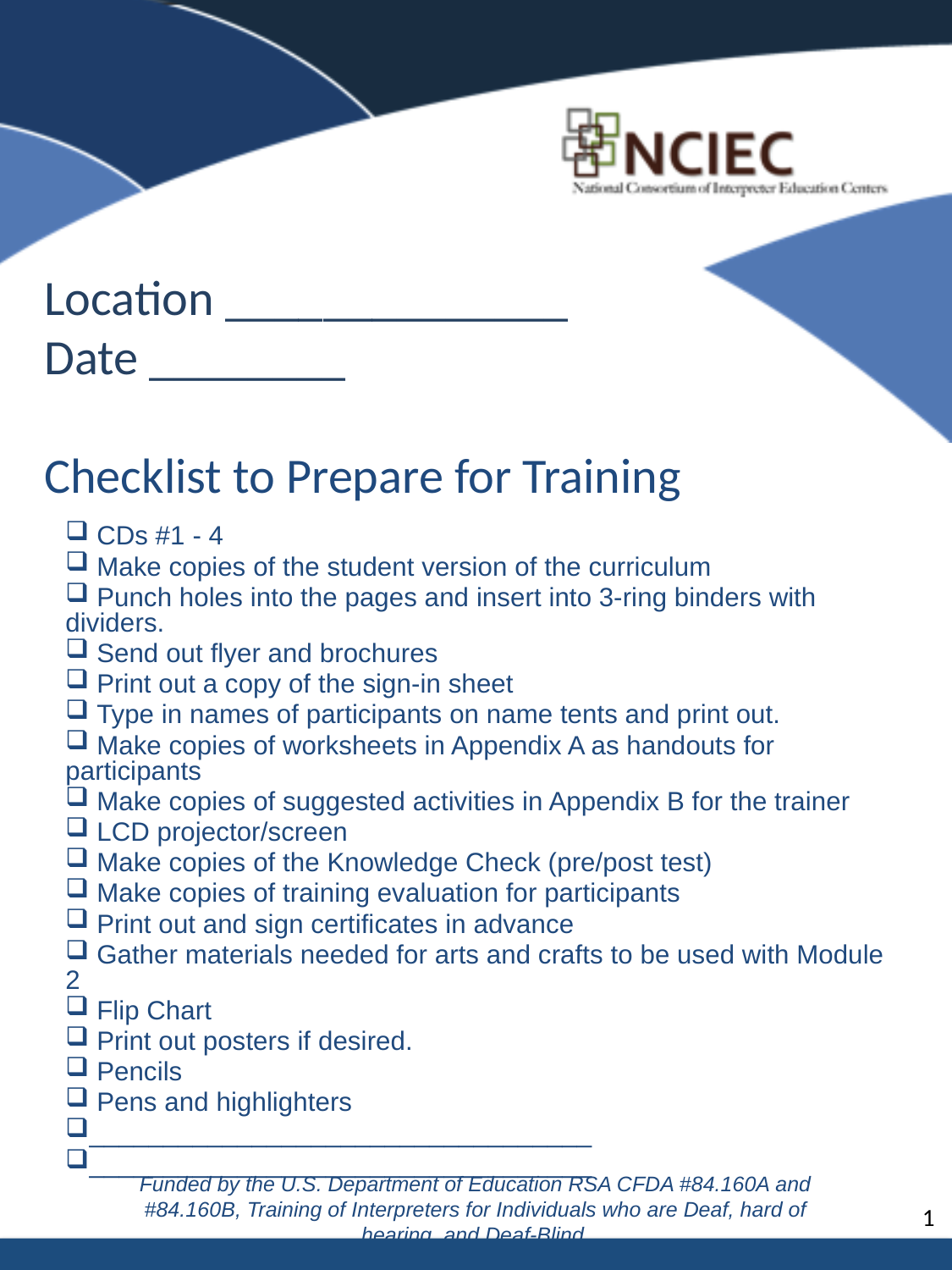

# Location ______________ Date ________ Checklist to Prepare for Training
 CDs #1 - 4
 Make copies of the student version of the curriculum
 Punch holes into the pages and insert into 3-ring binders with dividers.
 Send out flyer and brochures
 Print out a copy of the sign-in sheet
 Type in names of participants on name tents and print out.
 Make copies of worksheets in Appendix A as handouts for participants
 Make copies of suggested activities in Appendix B for the trainer
 LCD projector/screen
 Make copies of the Knowledge Check (pre/post test)
 Make copies of training evaluation for participants
 Print out and sign certificates in advance
 Gather materials needed for arts and crafts to be used with Module 2
 Flip Chart
 Print out posters if desired.
 Pencils
 Pens and highlighters
__________________________________
__________________________________
1